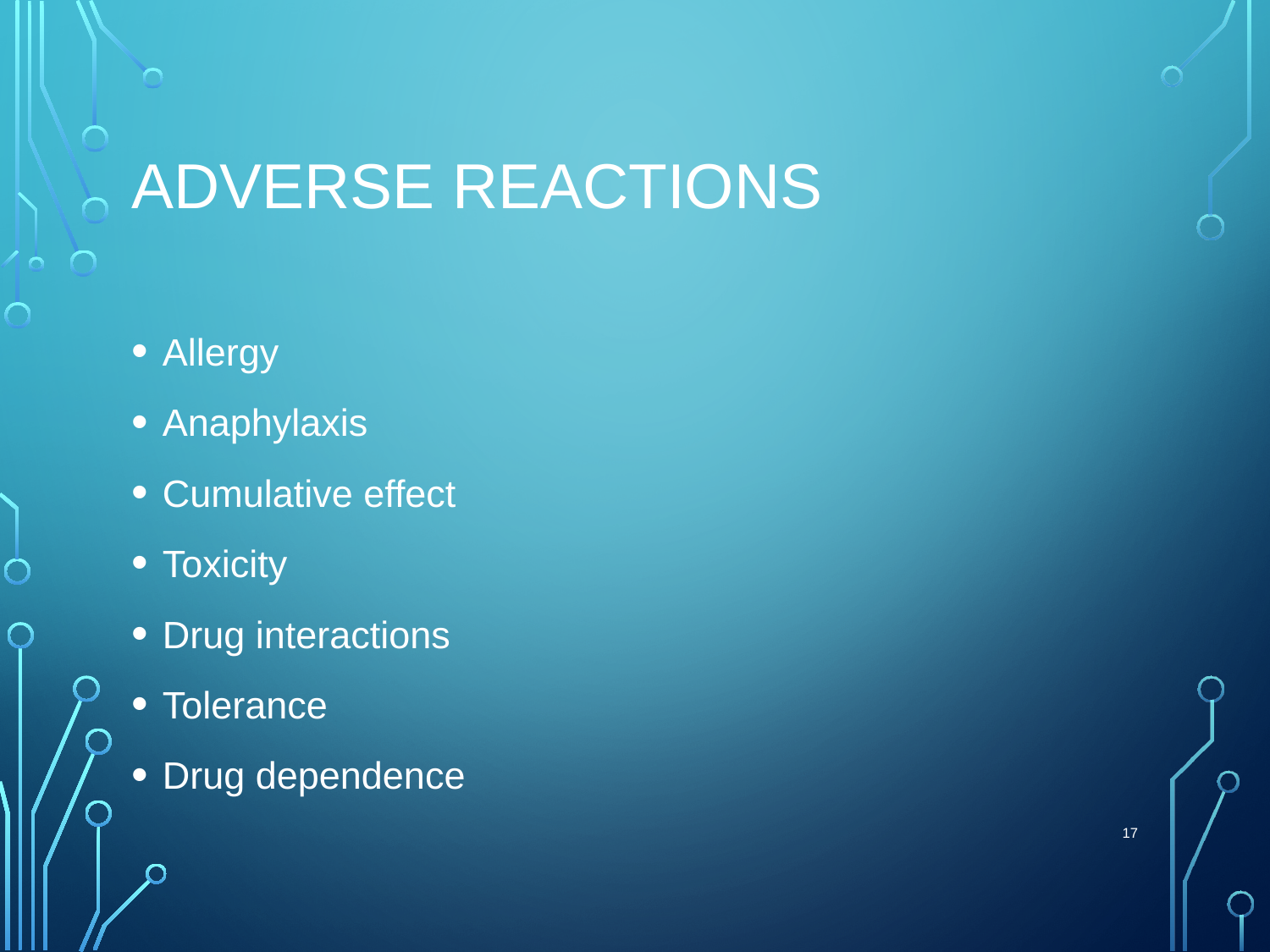

# Adverse Reactions
Allergy
Anaphylaxis
Cumulative effect
Toxicity
Drug interactions
Tolerance
Drug dependence
 17